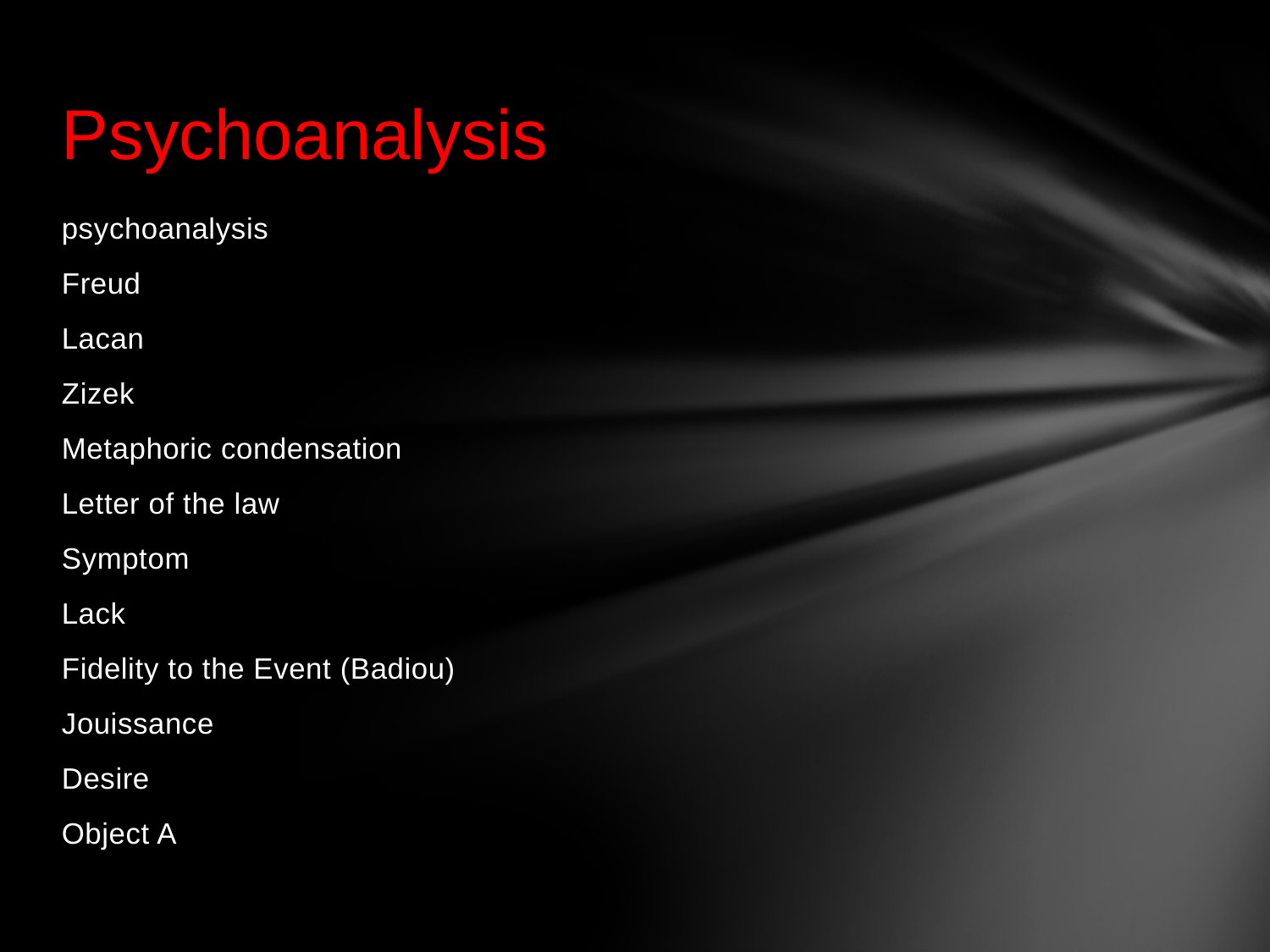

# Psychoanalysis
psychoanalysis
Freud
Lacan
Zizek
Metaphoric condensation
Letter of the law
Symptom
Lack
Fidelity to the Event (Badiou)
Jouissance
Desire
Object A